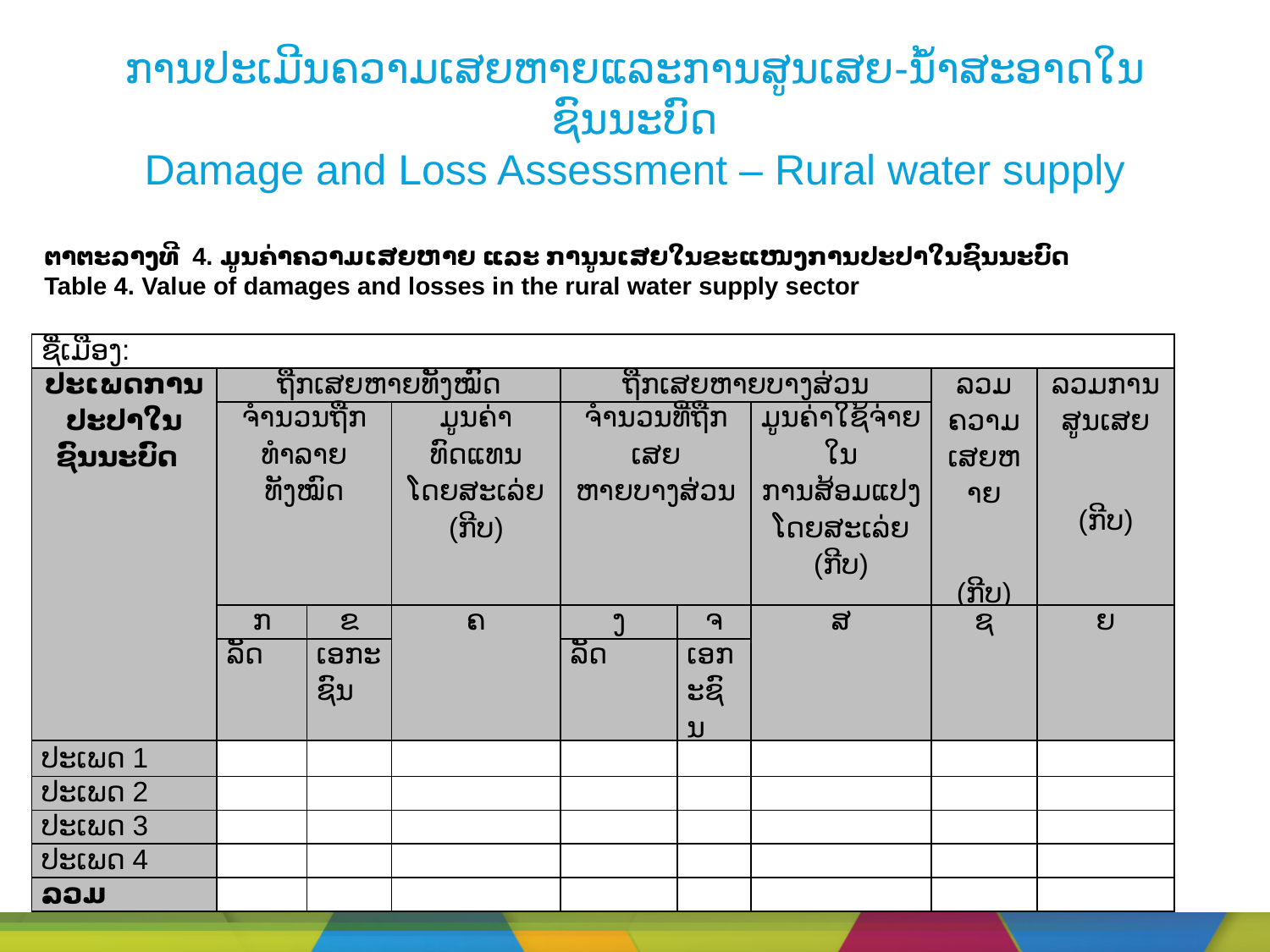

# ການປະເມີນຄວາມເສຍຫາຍແລະການສູນເສຍ-ນ້ຳສະອາດໃນຊົນນະບົດ Damage and Loss Assessment – Rural water supply
ຕາຕະລາງທີ  4. ມູນຄ່າຄວາມເສຍຫາຍ ແລະ ການູນເສຍໃນຂະແໜງການປະປາໃນຊົນນະບົດ
Table 4. Value of damages and losses in the rural water supply sector
| ຊື່ເມືອງ: |  |  |  |  |  |  |  |  |
| --- | --- | --- | --- | --- | --- | --- | --- | --- |
| ປະເພດການປະປາໃນ ຊົນນະບົດ | ຖືກເສຍຫາຍທັງໝົດ |  |  | ຖືກເສຍຫາຍບາງສ່ວນ |  |  | ລວມຄວາມ ເສຍຫາຍ     (ກີບ) | ລວມການ ສູນເສຍ     (ກີບ) |
|  | ຈຳນວນຖືກທຳລາຍ ທັງໝົດ |  | ມູນຄ່າທົດແທນ ໂດຍສະເລ່ຍ (ກີບ) | ຈຳນວນທີ່ຖືກເສຍ ຫາຍບາງສ່ວນ |  | ມູນຄ່າໃຊ້ຈ່າຍ ໃນການສ້ອມແປງ ໂດຍສະເລ່ຍ (ກີບ) |  |  |
|  | ກ | ຂ | ຄ | ງ | ຈ | ສ | ຊ | ຍ |
|  | ລັດ | ເອກະຊົນ |  | ລັດ | ເອກະຊົນ |  |  |  |
| ປະເພດ 1 |  |  |  |  |  |  |  |  |
| ປະເພດ 2 |  |  |  |  |  |  |  |  |
| ປະເພດ 3 |  |  |  |  |  |  |  |  |
| ປະເພດ 4 |  |  |  |  |  |  |  |  |
| ລວມ |  |  |  |  |  |  |  |  |